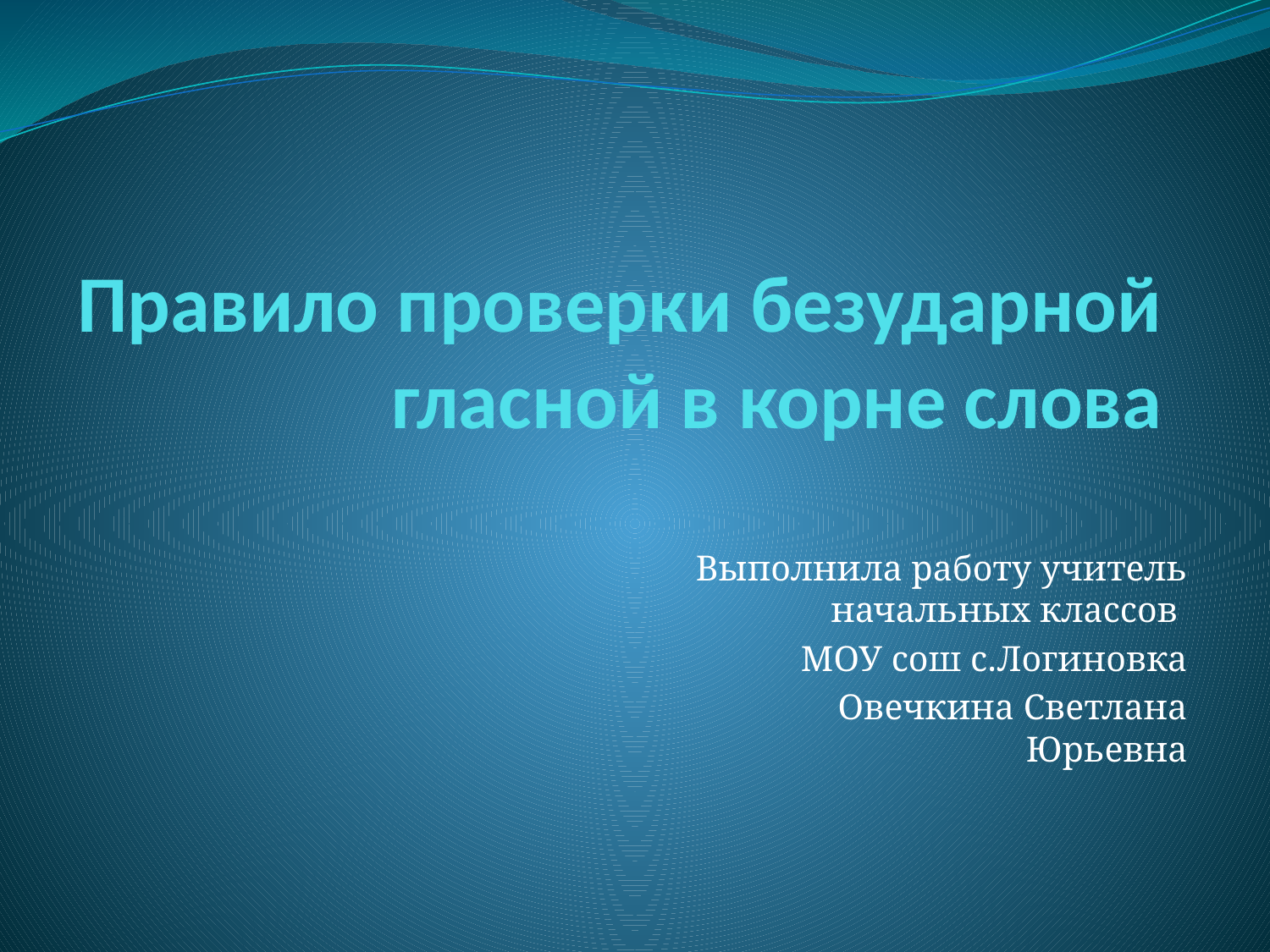

# Правило проверки безударной гласной в корне слова
Выполнила работу учитель начальных классов
МОУ сош с.Логиновка
Овечкина Светлана Юрьевна